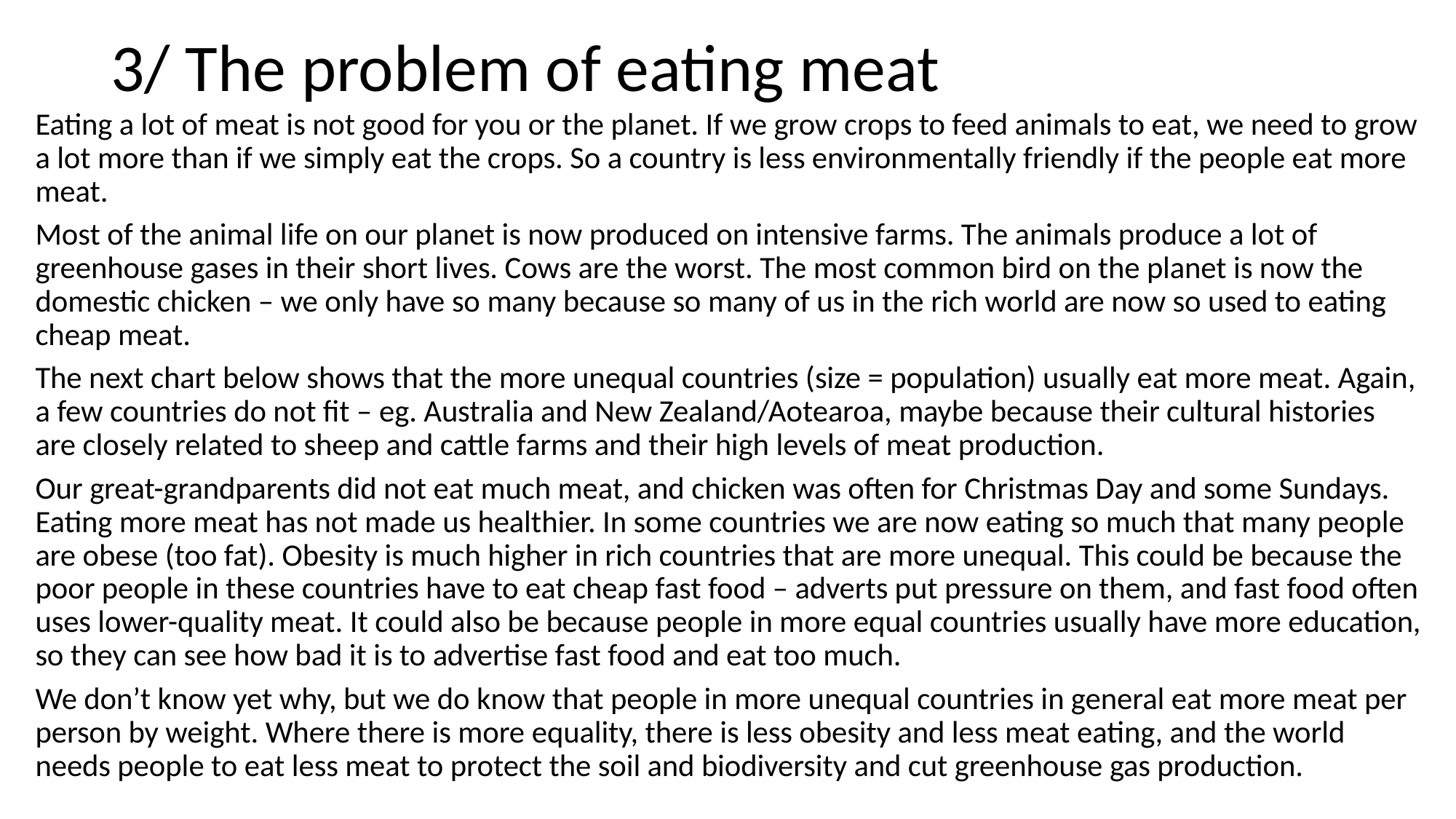

# 3/ The problem of eating meat
Eating a lot of meat is not good for you or the planet. If we grow crops to feed animals to eat, we need to grow a lot more than if we simply eat the crops. So a country is less environmentally friendly if the people eat more meat.
Most of the animal life on our planet is now produced on intensive farms. The animals produce a lot of greenhouse gases in their short lives. Cows are the worst. The most common bird on the planet is now the domestic chicken – we only have so many because so many of us in the rich world are now so used to eating cheap meat.
The next chart below shows that the more unequal countries (size = population) usually eat more meat. Again, a few countries do not fit – eg. Australia and New Zealand/Aotearoa, maybe because their cultural histories are closely related to sheep and cattle farms and their high levels of meat production.
Our great-grandparents did not eat much meat, and chicken was often for Christmas Day and some Sundays. Eating more meat has not made us healthier. In some countries we are now eating so much that many people are obese (too fat). Obesity is much higher in rich countries that are more unequal. This could be because the poor people in these countries have to eat cheap fast food – adverts put pressure on them, and fast food often uses lower-quality meat. It could also be because people in more equal countries usually have more education, so they can see how bad it is to advertise fast food and eat too much.
We don’t know yet why, but we do know that people in more unequal countries in general eat more meat per person by weight. Where there is more equality, there is less obesity and less meat eating, and the world needs people to eat less meat to protect the soil and biodiversity and cut greenhouse gas production.